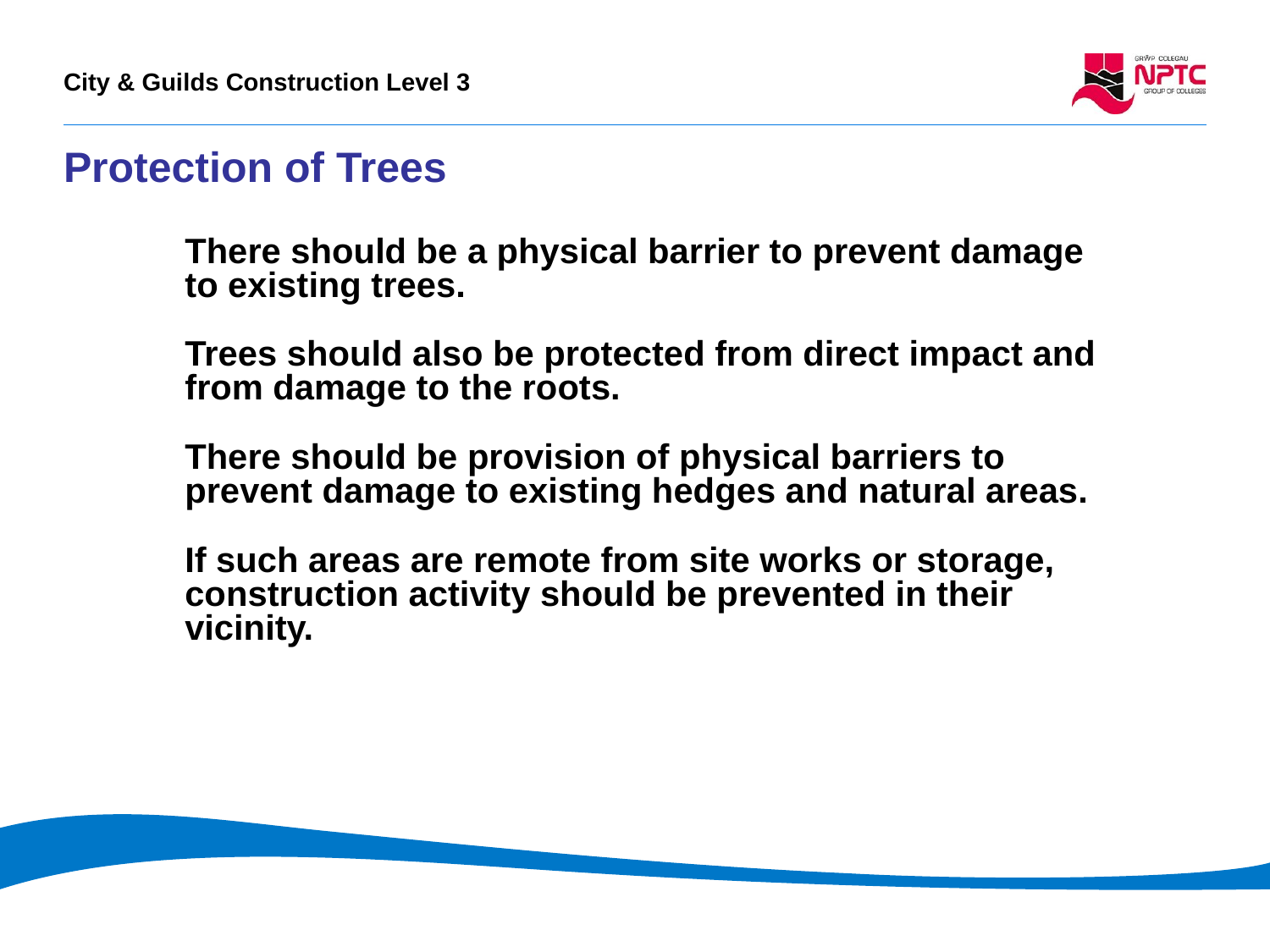

# Protection of Trees
There should be a physical barrier to prevent damage to existing trees.
Trees should also be protected from direct impact and from damage to the roots.
There should be provision of physical barriers to prevent damage to existing hedges and natural areas.
If such areas are remote from site works or storage, construction activity should be prevented in their vicinity.